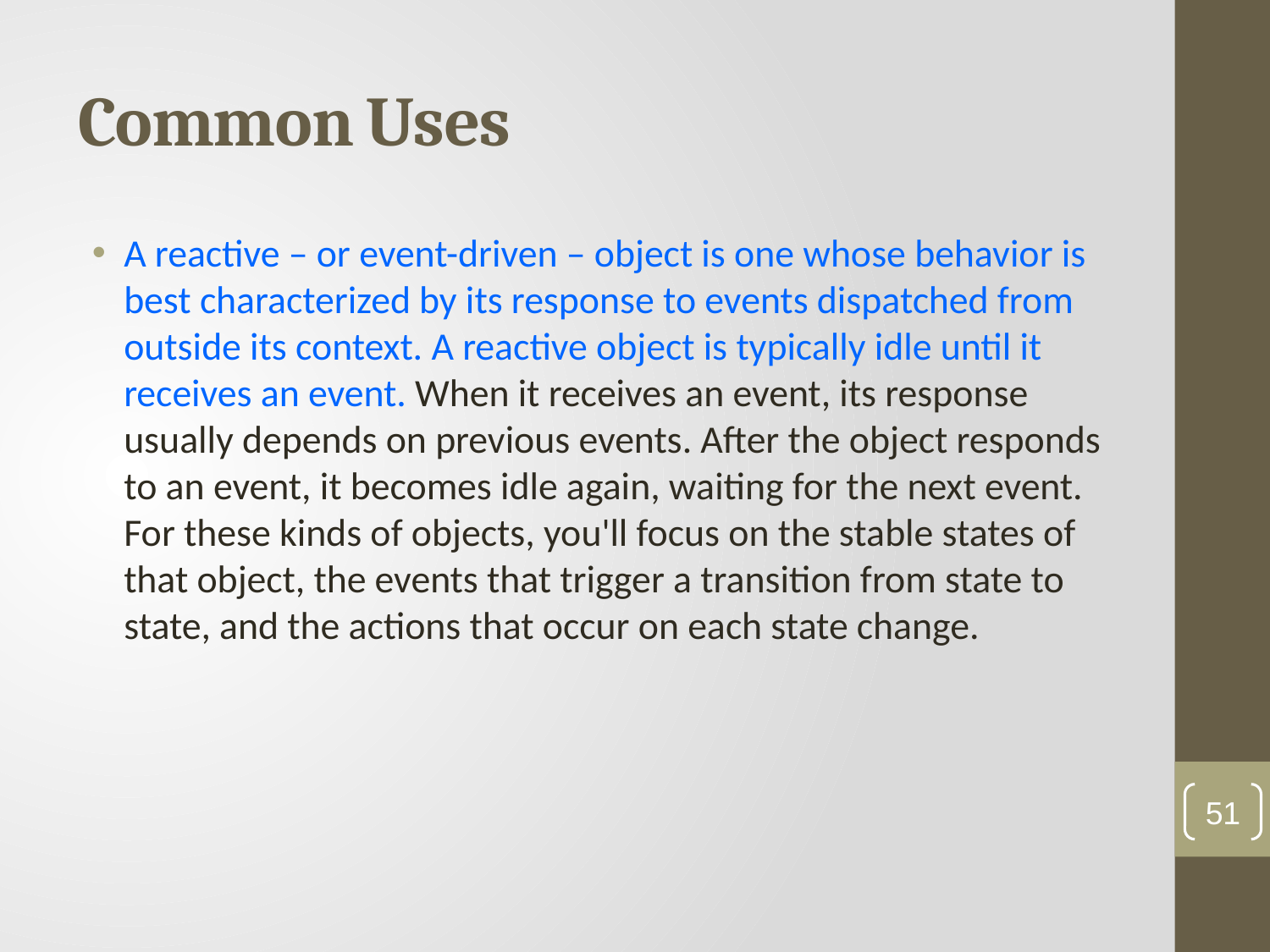

# Common Uses
A reactive – or event-driven – object is one whose behavior is best characterized by its response to events dispatched from outside its context. A reactive object is typically idle until it receives an event. When it receives an event, its response usually depends on previous events. After the object responds to an event, it becomes idle again, waiting for the next event. For these kinds of objects, you'll focus on the stable states of that object, the events that trigger a transition from state to state, and the actions that occur on each state change.
51